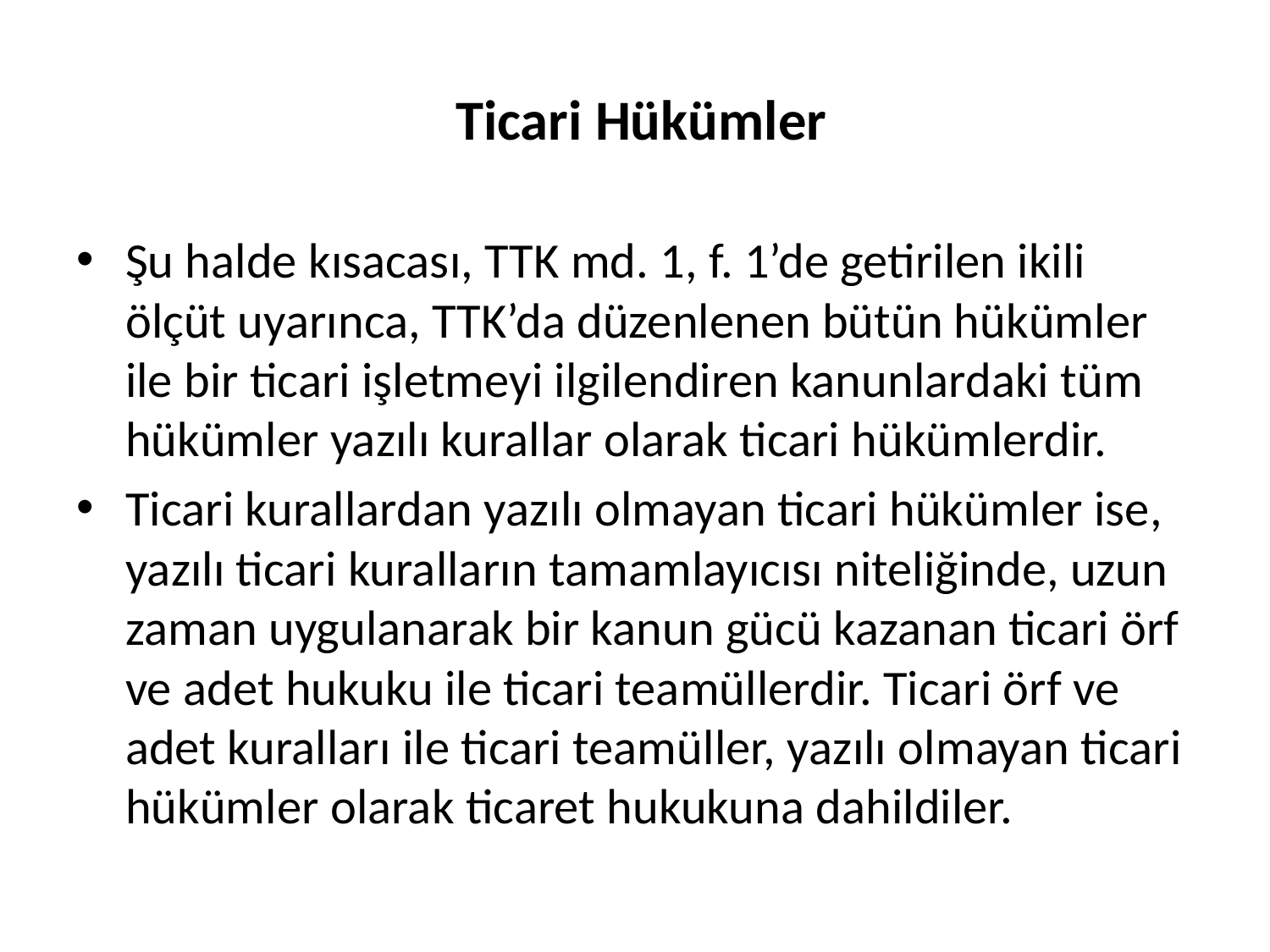

# Ticari Hükümler
Şu halde kısacası, TTK md. 1, f. 1’de getirilen ikili ölçüt uyarınca, TTK’da düzenlenen bütün hükümler ile bir ticari işletmeyi ilgilendiren kanunlardaki tüm hükümler yazılı kurallar olarak ticari hükümlerdir.
Ticari kurallardan yazılı olmayan ticari hükümler ise, yazılı ticari kuralların tamamlayıcısı niteliğinde, uzun zaman uygulanarak bir kanun gücü kazanan ticari örf ve adet hukuku ile ticari teamüllerdir. Ticari örf ve adet kuralları ile ticari teamüller, yazılı olmayan ticari hükümler olarak ticaret hukukuna dahildiler.